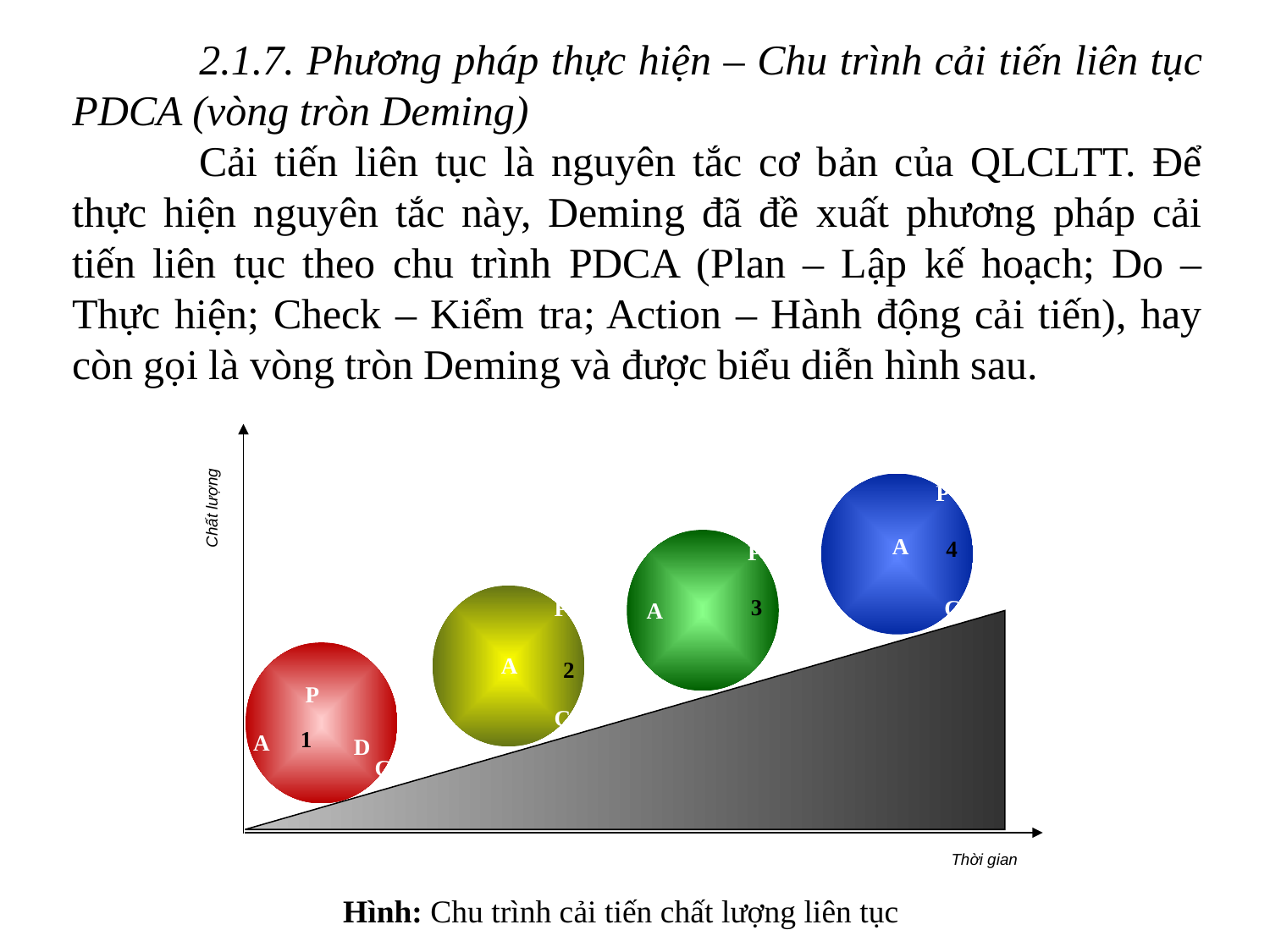

2.1.7. Phương pháp thực hiện – Chu trình cải tiến liên tục PDCA (vòng tròn Deming)
	Cải tiến liên tục là nguyên tắc cơ bản của QLCLTT. Để thực hiện nguyên tắc này, Deming đã đề xuất phương pháp cải tiến liên tục theo chu trình PDCA (Plan – Lập kế hoạch; Do – Thực hiện; Check – Kiểm tra; Action – Hành động cải tiến), hay còn gọi là vòng tròn Deming và được biểu diễn hình sau.

Chất lượng
P

A
D
4

P
D

3
P
C
A

D
A
  P
C
2

 A
 1
C
 D
C
Thời gian
Hình: Chu trình cải tiến chất lượng liên tục